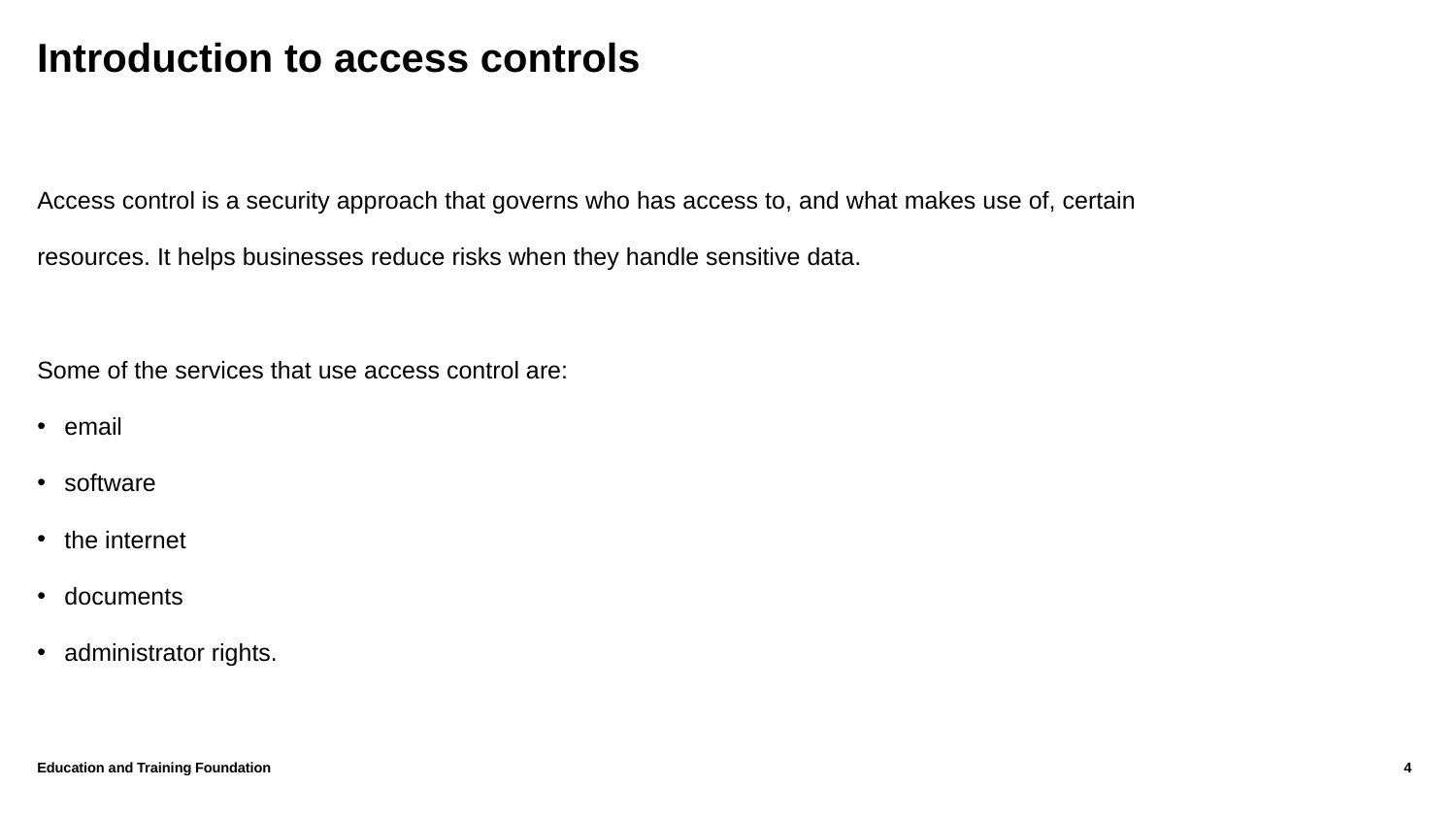

# Introduction to access controls
Access control is a security approach that governs who has access to, and what makes use of, certain resources. It helps businesses reduce risks when they handle sensitive data. ​
​
Some of the services that use access control are:​
email​
software​
the internet​
documents​
administrator rights.

Education and Training Foundation
4